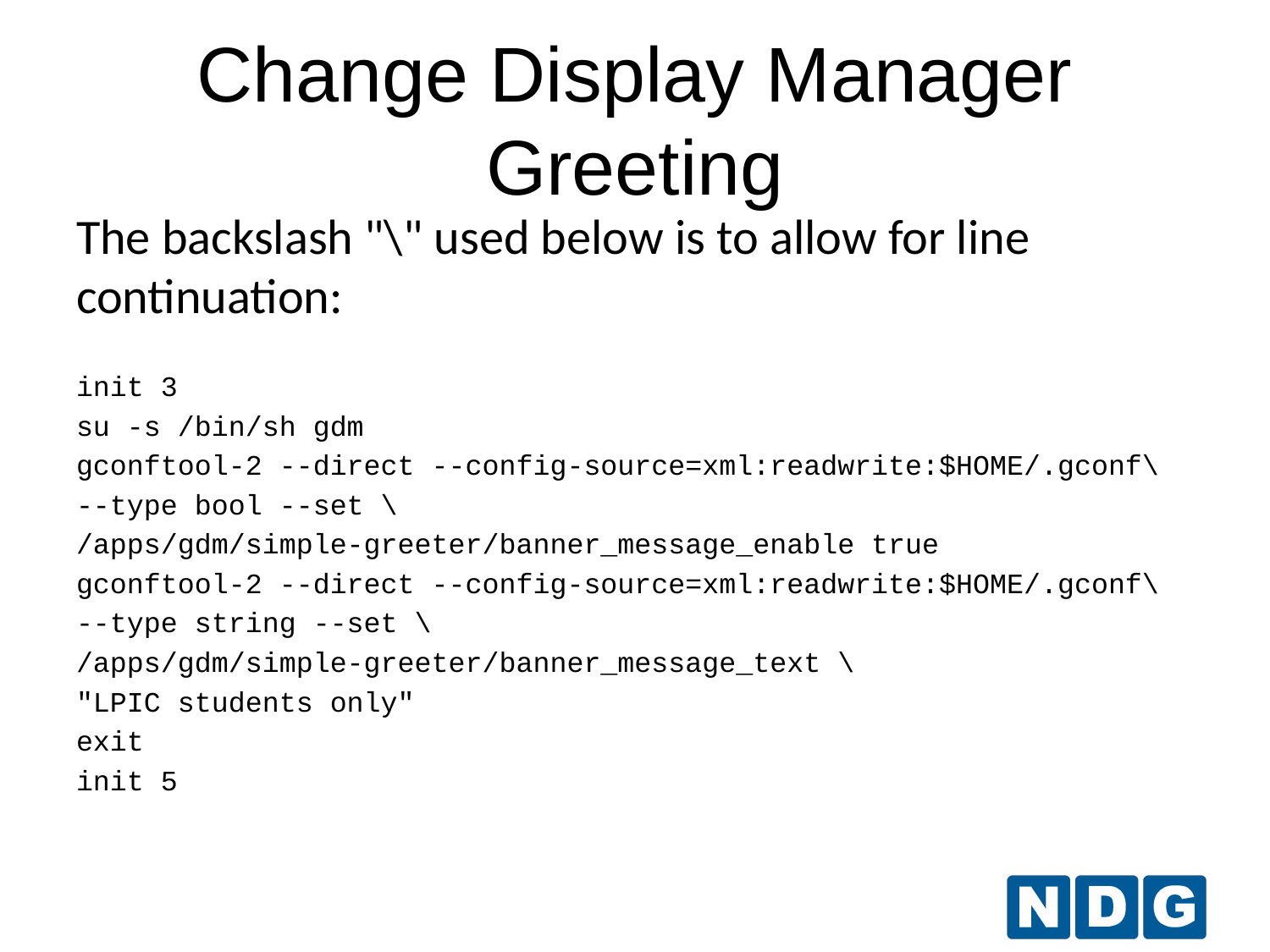

# Change Display Manager Greeting
The backslash "\" used below is to allow for line continuation:

init 3
su -s /bin/sh gdm
gconftool-2 --direct --config-source=xml:readwrite:$HOME/.gconf\
--type bool --set \
/apps/gdm/simple-greeter/banner_message_enable true
gconftool-2 --direct --config-source=xml:readwrite:$HOME/.gconf\
--type string --set \
/apps/gdm/simple-greeter/banner_message_text \
"LPIC students only"
exit
init 5